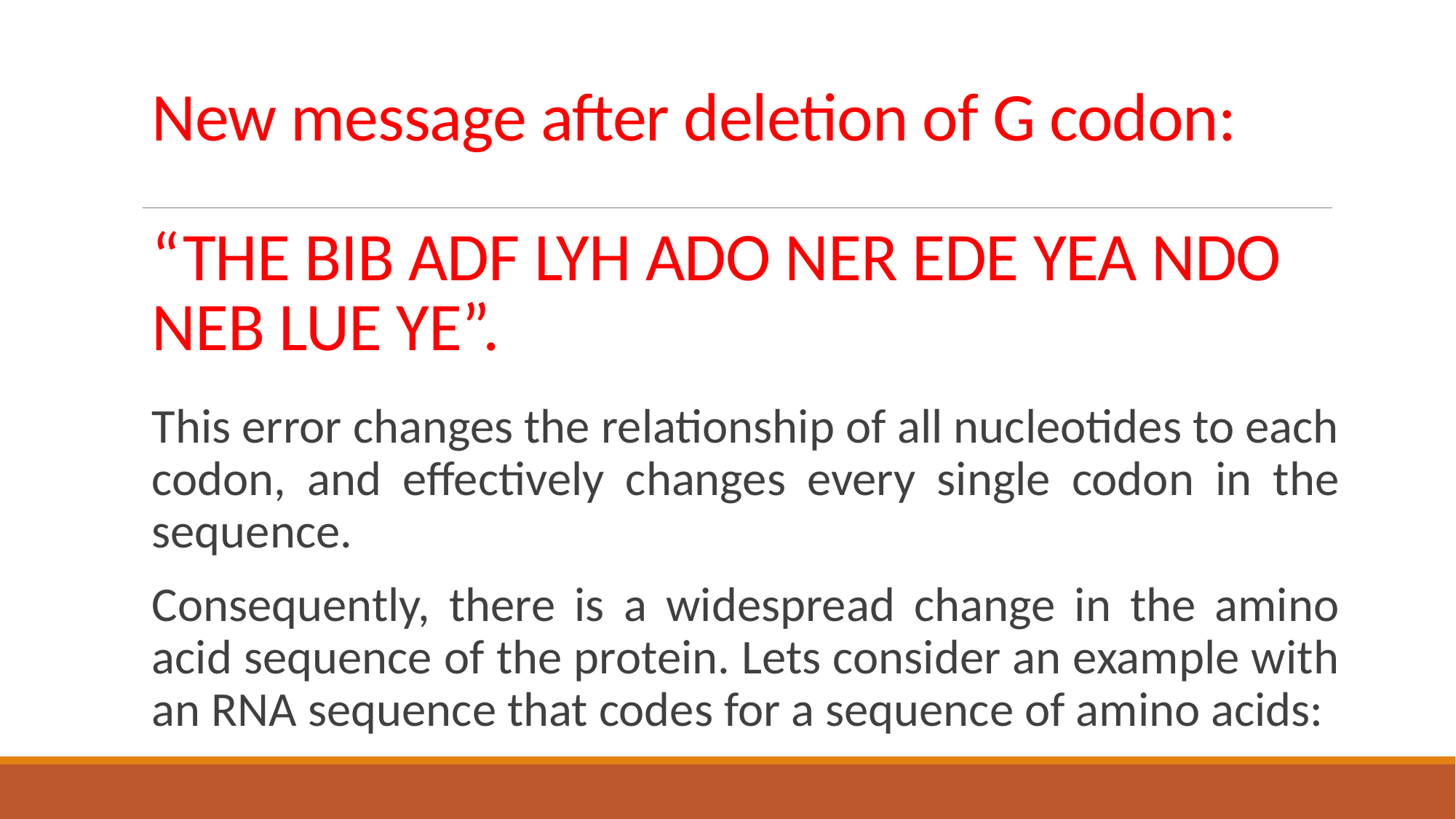

# New message after deletion of G codon: “THE BIB ADF LYH ADO NER EDE YEA NDO NEB LUE YE”.
This error changes the relationship of all nucleotides to each codon, and effectively changes every single codon in the sequence.
Consequently, there is a widespread change in the amino acid sequence of the protein. Lets consider an example with an RNA sequence that codes for a sequence of amino acids: